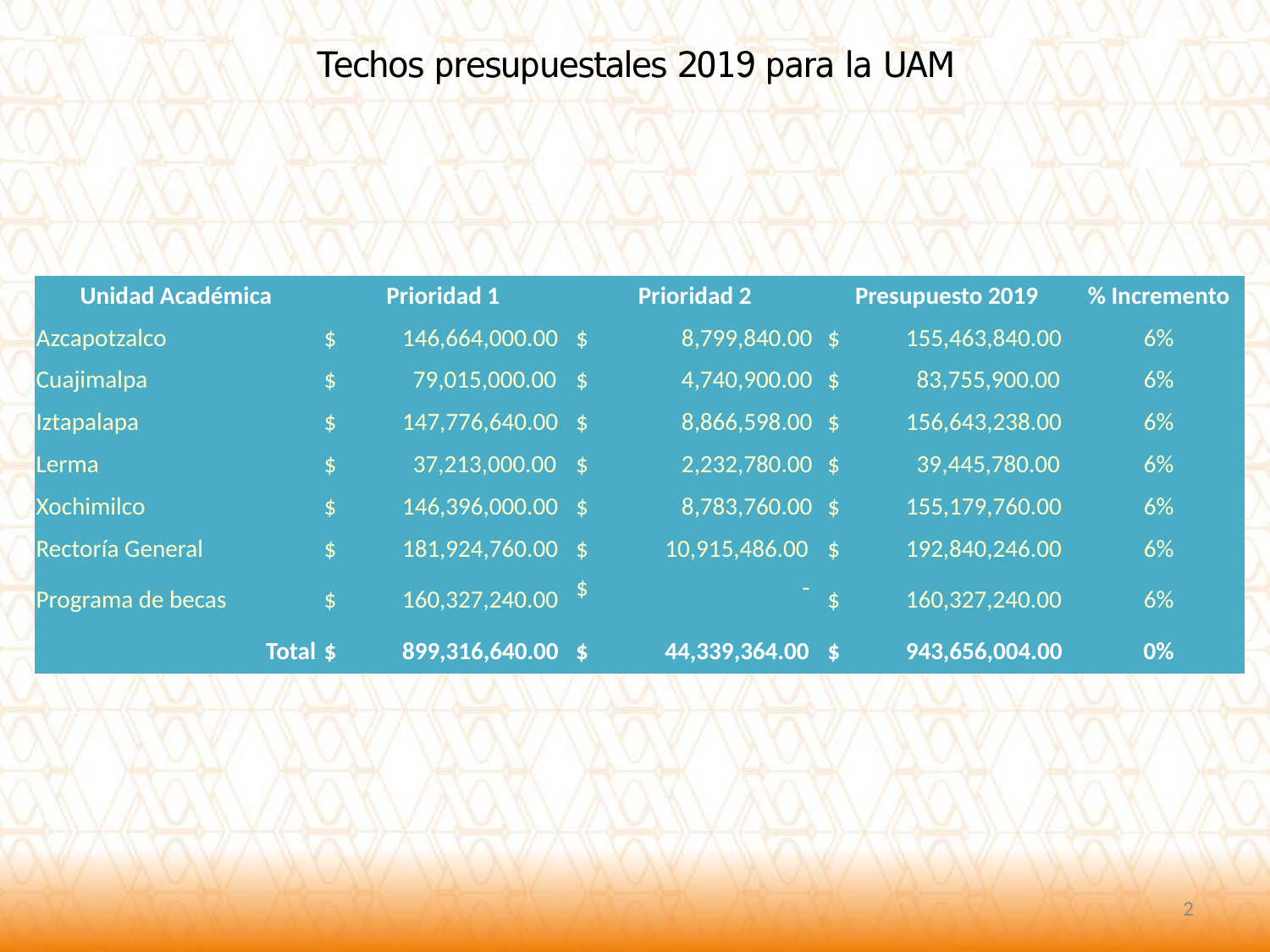

Techos presupuestales 2019 para la UAM
| Unidad Académica | Prioridad 1 | Prioridad 2 | Presupuesto 2019 | % Incremento |
| --- | --- | --- | --- | --- |
| Azcapotzalco | $ 146,664,000.00 | $ 8,799,840.00 | $ 155,463,840.00 | 6% |
| Cuajimalpa | $ 79,015,000.00 | $ 4,740,900.00 | $ 83,755,900.00 | 6% |
| Iztapalapa | $ 147,776,640.00 | $ 8,866,598.00 | $ 156,643,238.00 | 6% |
| Lerma | $ 37,213,000.00 | $ 2,232,780.00 | $ 39,445,780.00 | 6% |
| Xochimilco | $ 146,396,000.00 | $ 8,783,760.00 | $ 155,179,760.00 | 6% |
| Rectoría General | $ 181,924,760.00 | $ 10,915,486.00 | $ 192,840,246.00 | 6% |
| Programa de becas | $ 160,327,240.00 | $ - | $ 160,327,240.00 | 6% |
| Total | $ 899,316,640.00 | $ 44,339,364.00 | $ 943,656,004.00 | 0% |
2